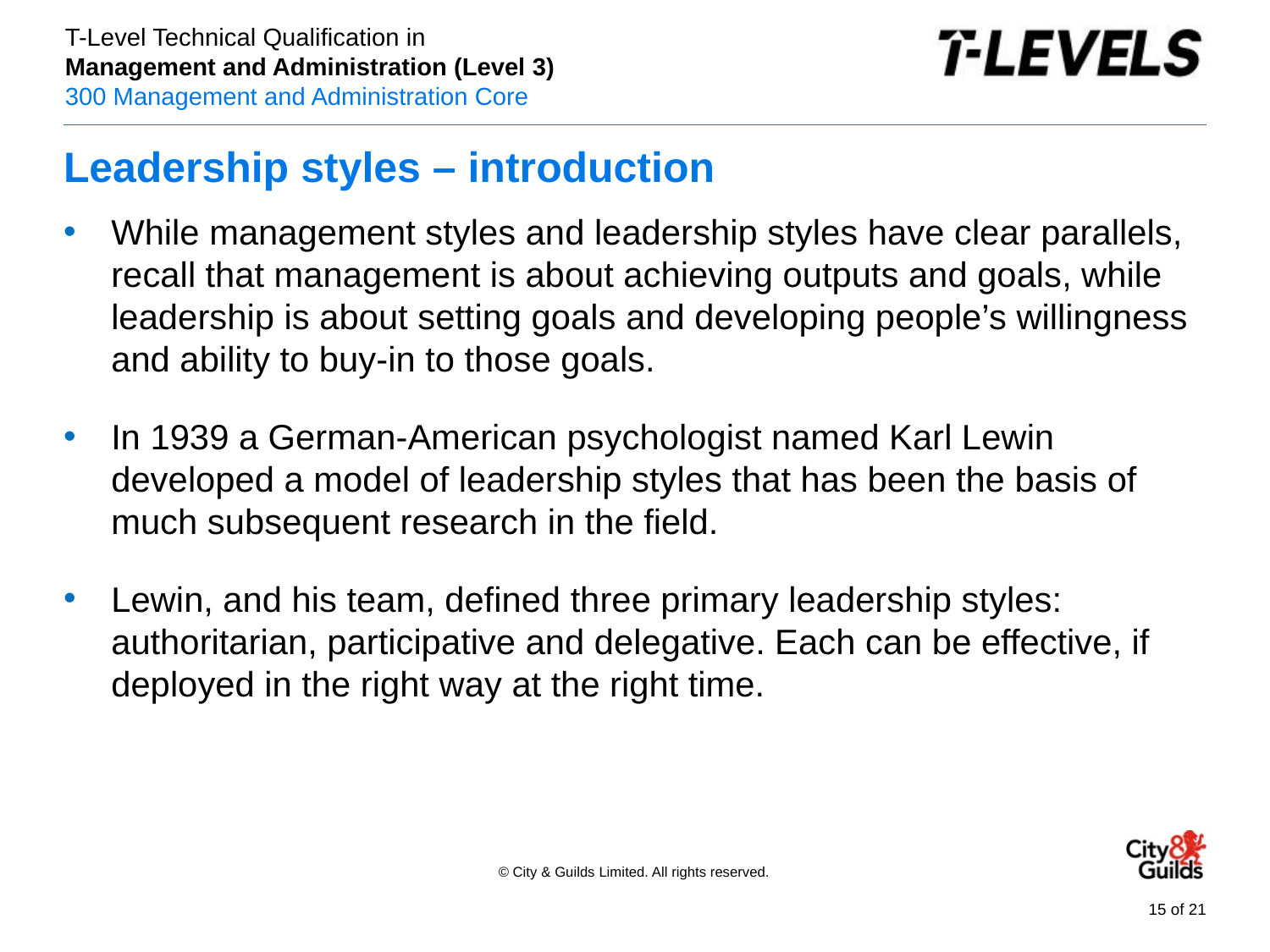

# Leadership styles – introduction
While management styles and leadership styles have clear parallels, recall that management is about achieving outputs and goals, while leadership is about setting goals and developing people’s willingness and ability to buy-in to those goals.
In 1939 a German-American psychologist named Karl Lewin developed a model of leadership styles that has been the basis of much subsequent research in the field.
Lewin, and his team, defined three primary leadership styles: authoritarian, participative and delegative. Each can be effective, if deployed in the right way at the right time.